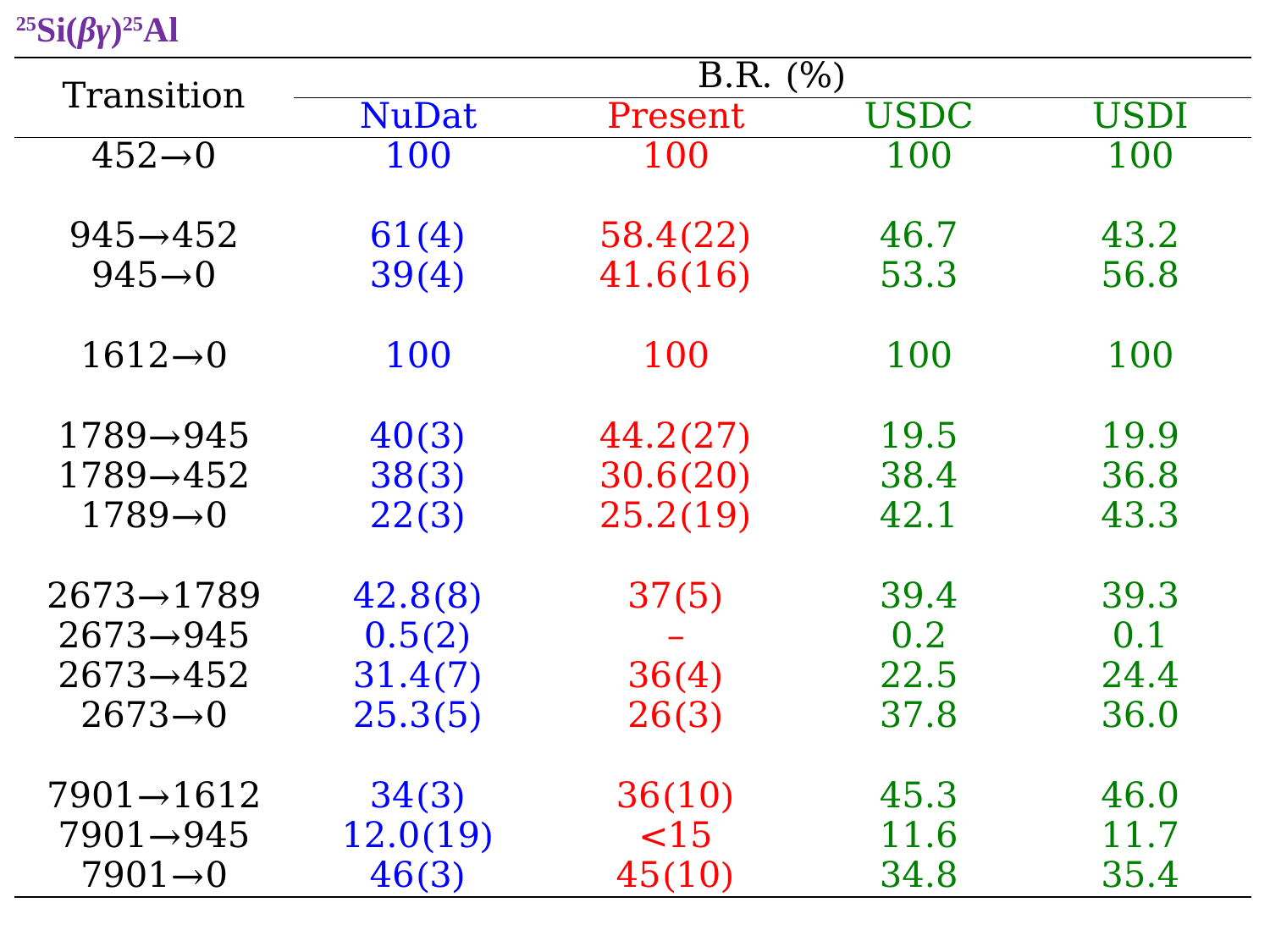

25Si(βγ)25Al
| Transition | B.R. (%) |  |  |  |
| --- | --- | --- | --- | --- |
|  | NuDat | Present | USDC | USDI |
| 452→0 | 100 | 100 | 100 | 100 |
|  |  |  |  |  |
| 945→452 | 61(4) | 58.4(22) | 46.7 | 43.2 |
| 945→0 | 39(4) | 41.6(16) | 53.3 | 56.8 |
|  |  |  |  |  |
| 1612→0 | 100 | 100 | 100 | 100 |
|  |  |  |  |  |
| 1789→945 | 40(3) | 44.2(27) | 19.5 | 19.9 |
| 1789→452 | 38(3) | 30.6(20) | 38.4 | 36.8 |
| 1789→0 | 22(3) | 25.2(19) | 42.1 | 43.3 |
|  |  |  |  |  |
| 2673→1789 | 42.8(8) | 37(5) | 39.4 | 39.3 |
| 2673→945 | 0.5(2) | – | 0.2 | 0.1 |
| 2673→452 | 31.4(7) | 36(4) | 22.5 | 24.4 |
| 2673→0 | 25.3(5) | 26(3) | 37.8 | 36.0 |
|  |  |  |  |  |
| 7901→1612 | 34(3) | 36(10) | 45.3 | 46.0 |
| 7901→945 | 12.0(19) | <15 | 11.6 | 11.7 |
| 7901→0 | 46(3) | 45(10) | 34.8 | 35.4 |